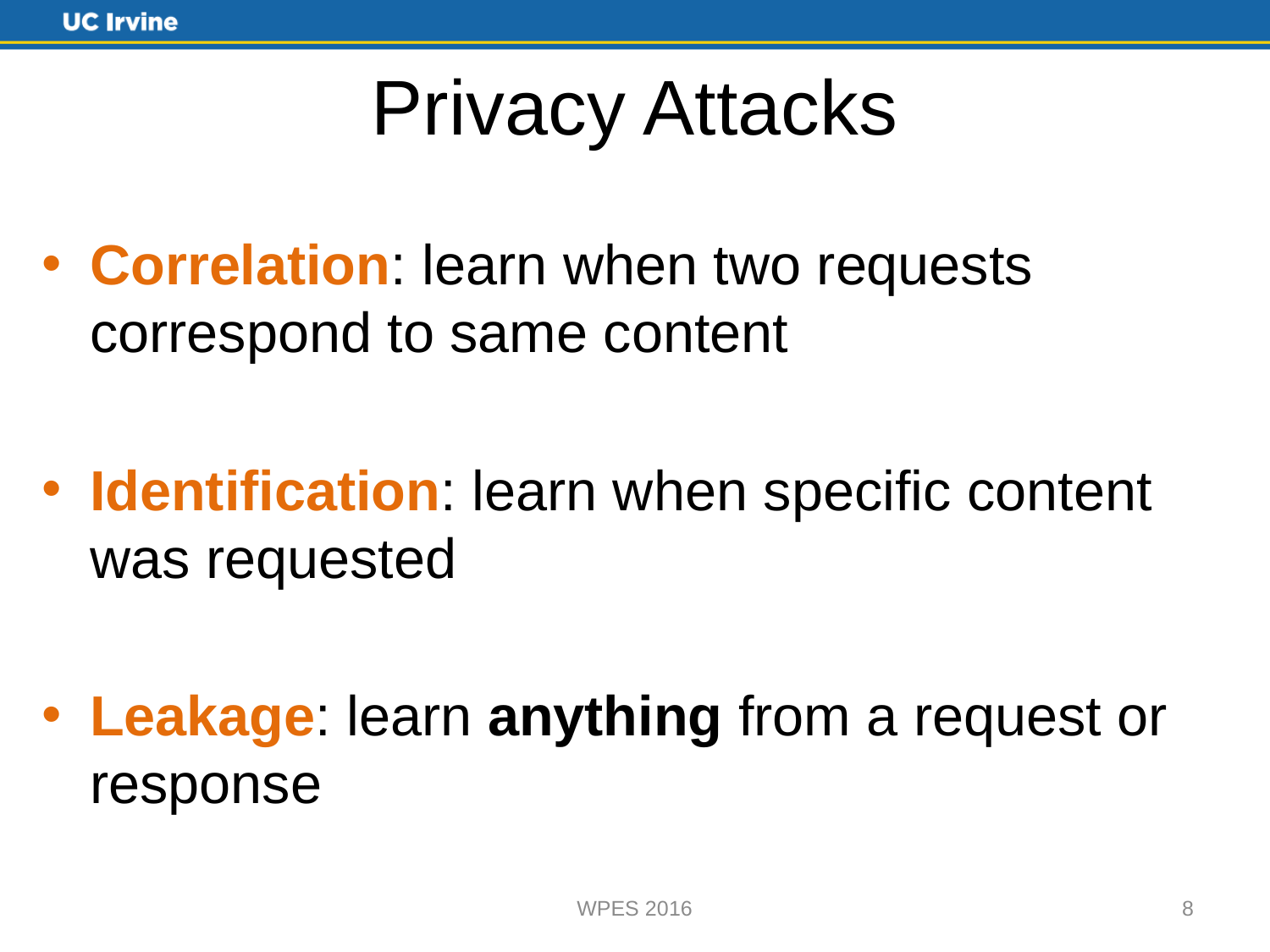

# Privacy Attacks
Correlation: learn when two requests correspond to same content

Identification: learn when specific content was requested

Leakage: learn anything from a request or response
WPES 2016
8